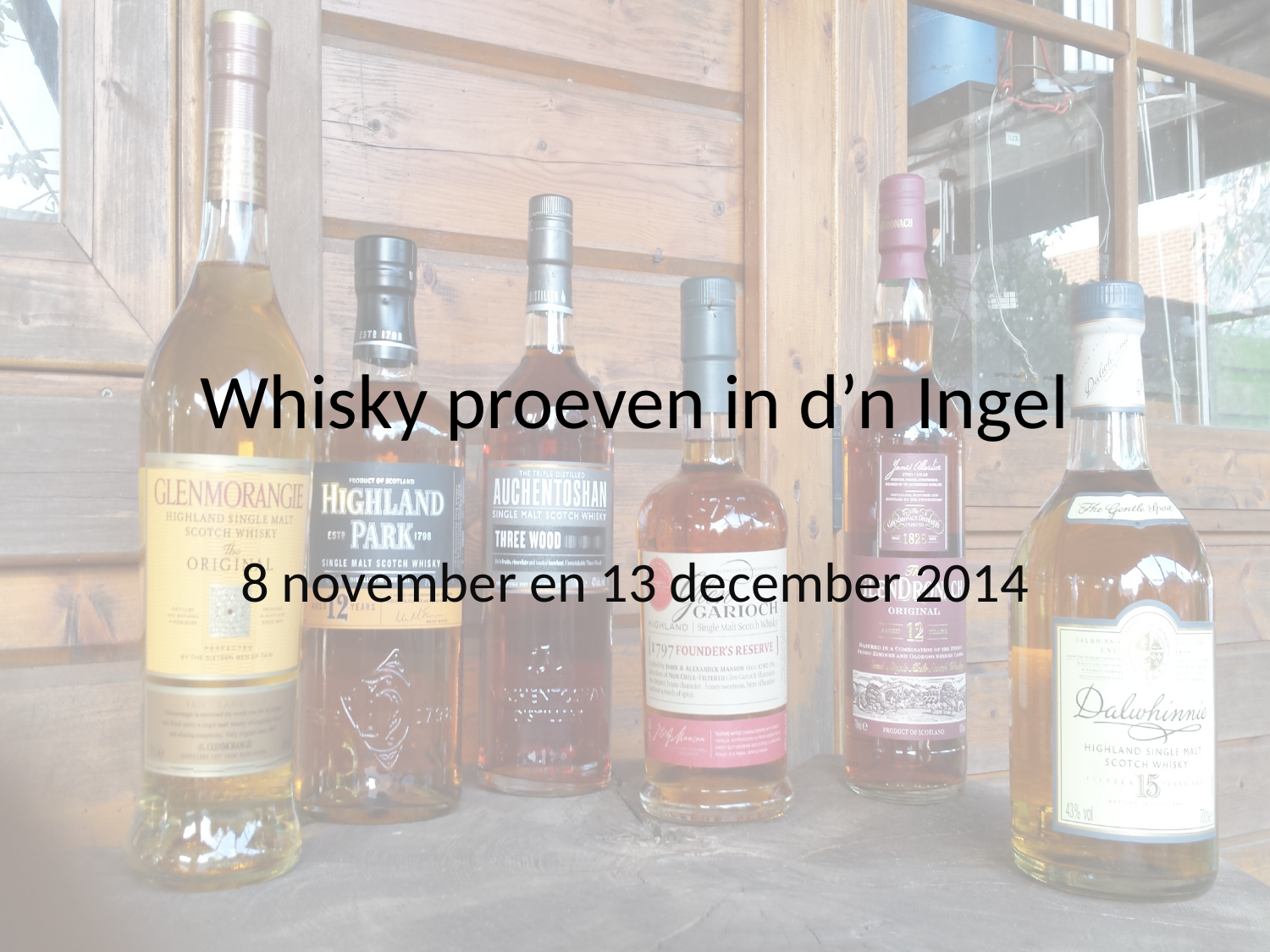

# Whisky proeven in d’n Ingel
8 november en 13 december 2014